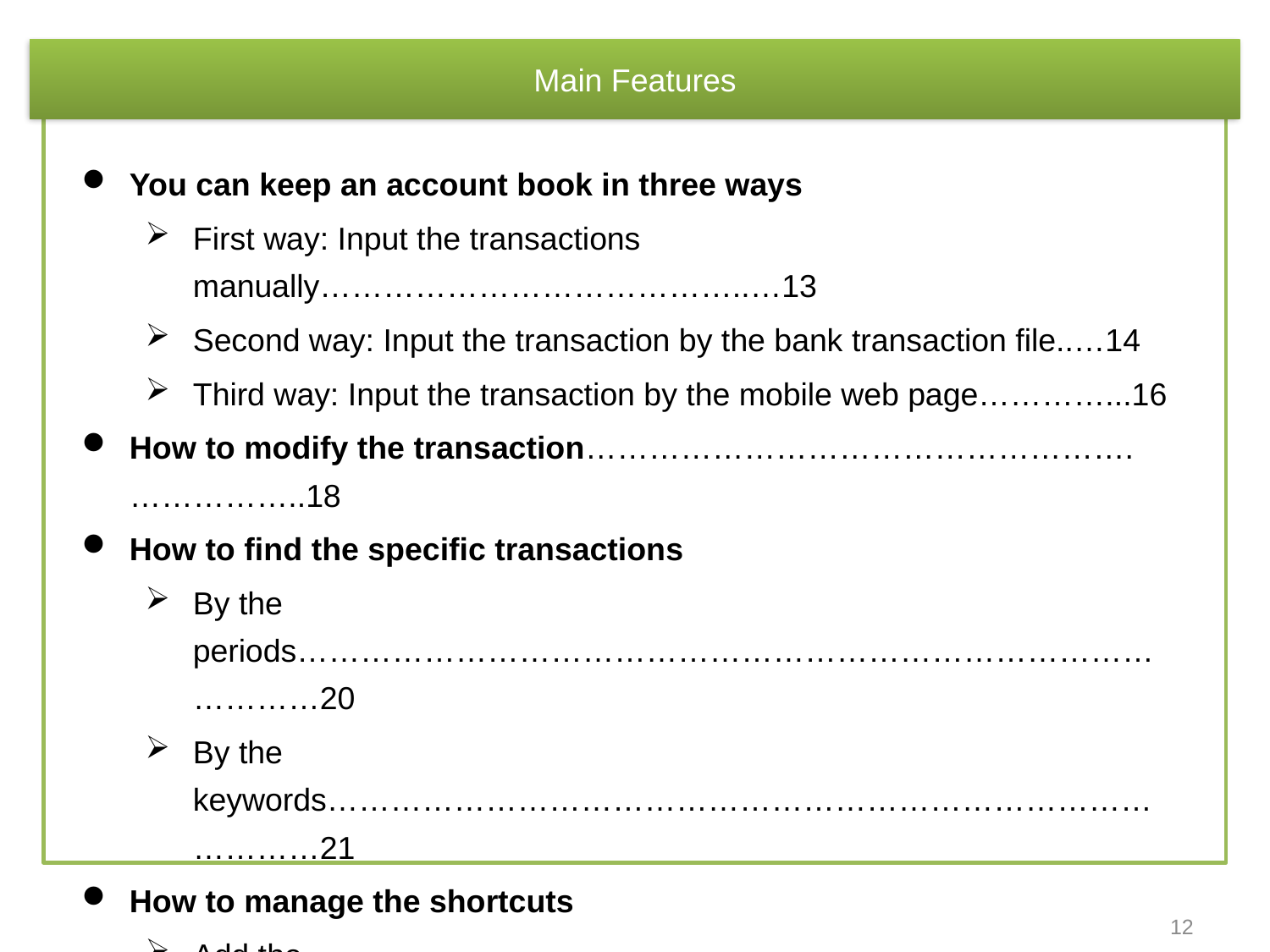

Main Features

You can keep an account book in three ways
First way: Input the transactions manually…………………………………..…13
Second way: Input the transaction by the bank transaction file..…14
Third way: Input the transaction by the mobile web page…………...16
How to modify the transaction…………………………………………….……………..18
How to find the specific transactions
By the periods…………………………………………………………………………………20
By the keywords………………………………………………………………………………21
How to manage the shortcuts
Add the shortcuts……………………………………………………………………………22
Delete the shortcuts………………………………………………………………………..23
Edit the shortcuts…………………………………………………………………………….24
12